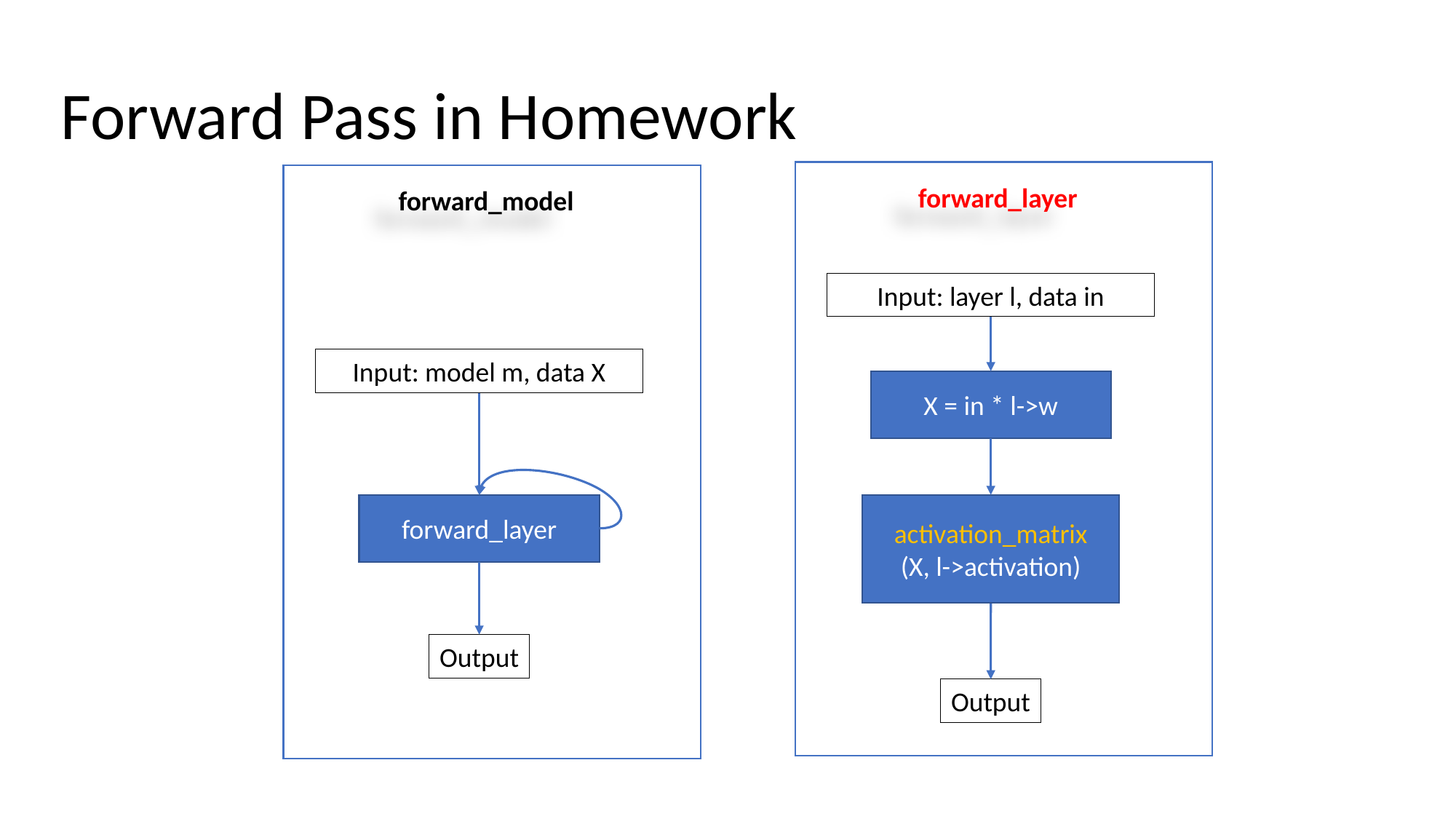

# Forward Pass in Homework

forward_layer
forward_model
Input: layer l, data in
Input: model m, data X
X = in * l->w
forward_layer
activation_matrix
(X, l->activation)
Output
Output